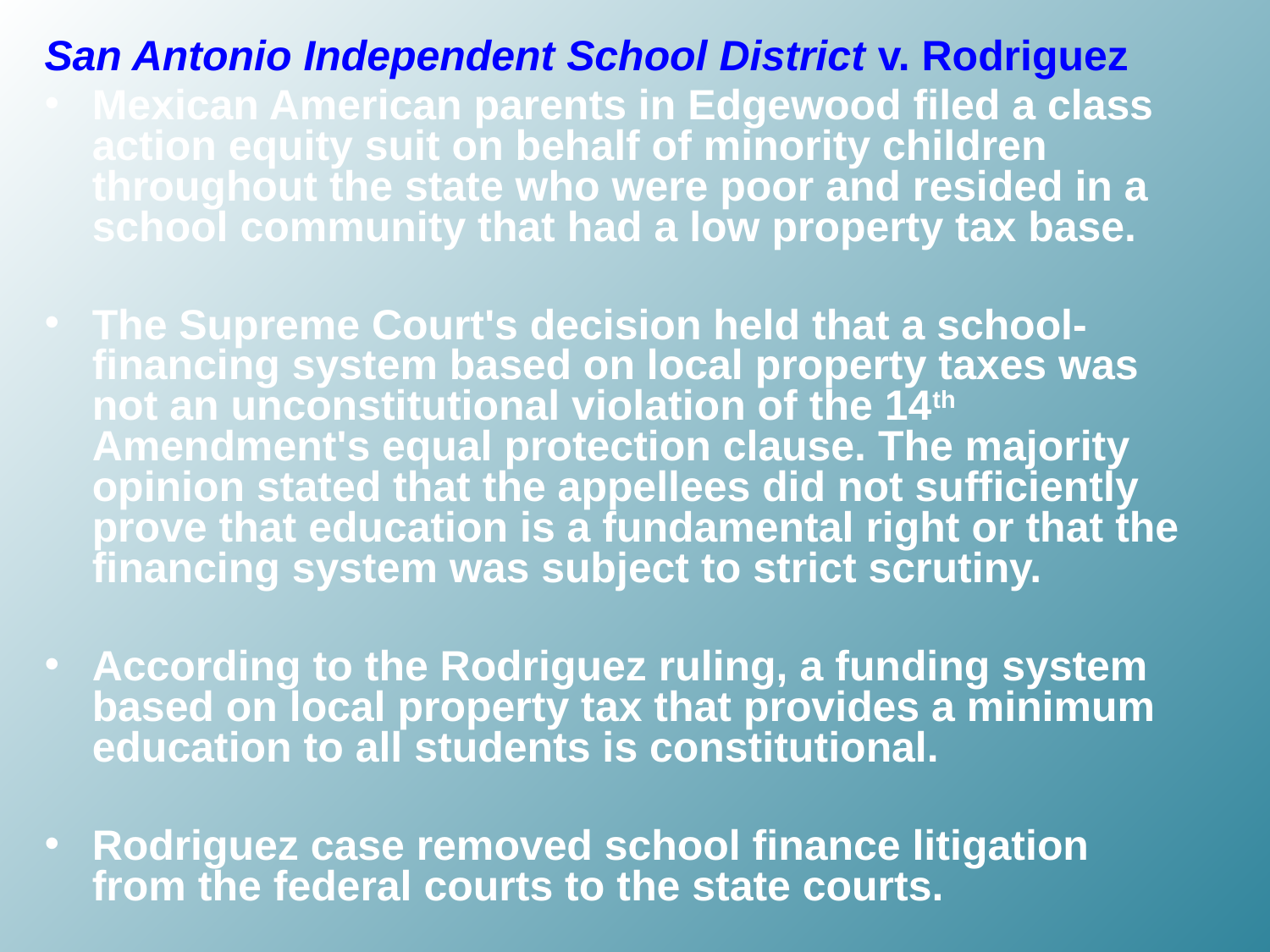

San Antonio Independent School District v. Rodriguez
Mexican American parents in Edgewood filed a class action equity suit on behalf of minority children throughout the state who were poor and resided in a school community that had a low property tax base.

The Supreme Court's decision held that a school-financing system based on local property taxes was not an unconstitutional violation of the 14th Amendment's equal protection clause. The majority opinion stated that the appellees did not sufficiently prove that education is a fundamental right or that the financing system was subject to strict scrutiny.

According to the Rodriguez ruling, a funding system based on local property tax that provides a minimum education to all students is constitutional.

Rodriguez case removed school finance litigation from the federal courts to the state courts.